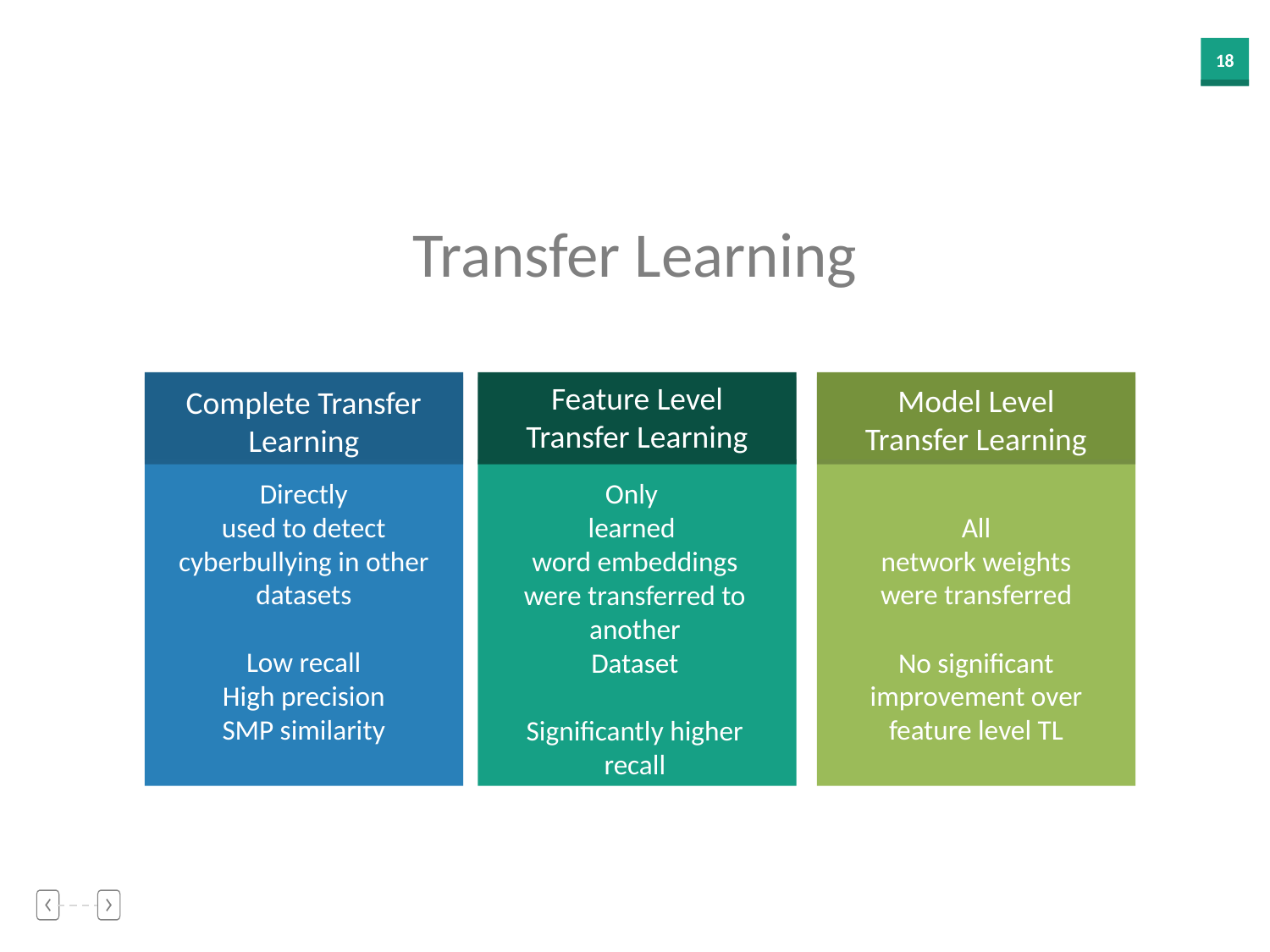

Transfer Learning
Feature Level Transfer Learning

Model Level Transfer Learning

All
network weights were transferred

No significant improvement over feature level TL

Complete Transfer Learning

Directly
used to detect cyberbullying in other datasets

Low recall
High precision
SMP similarity

Only
learned
word embeddings
were transferred to another
Dataset

Significantly higher recall